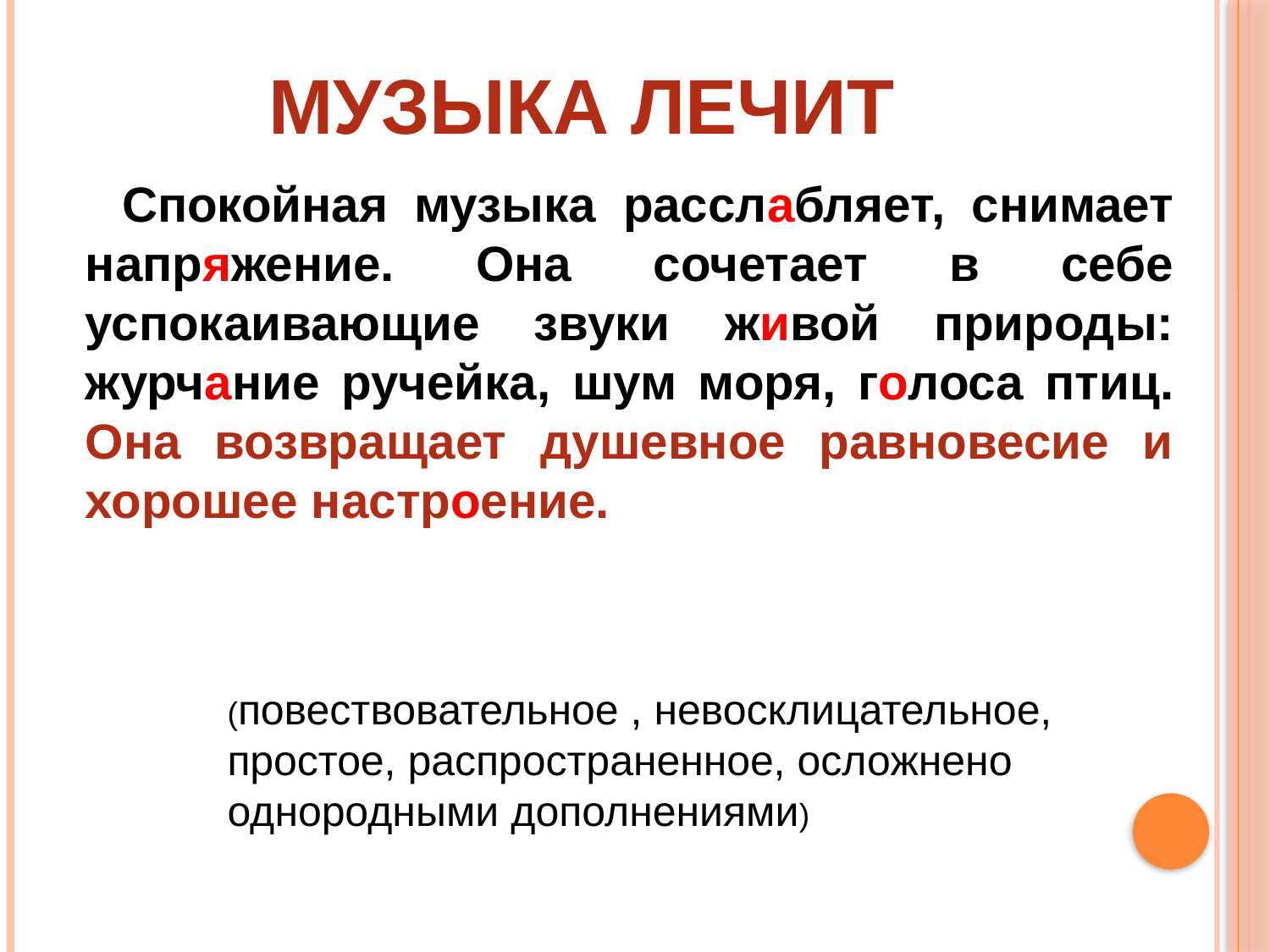

# Музыка лечит
   Спокойная музыка расслабляет, снимает напряжение. Она сочетает в себе успокаивающие звуки живой природы: журчание ручейка, шум моря, голоса птиц. Она возвращает душевное равновесие и хорошее настроение.

(повествовательное , невосклицательное, простое, распространенное, осложнено однородными дополнениями)